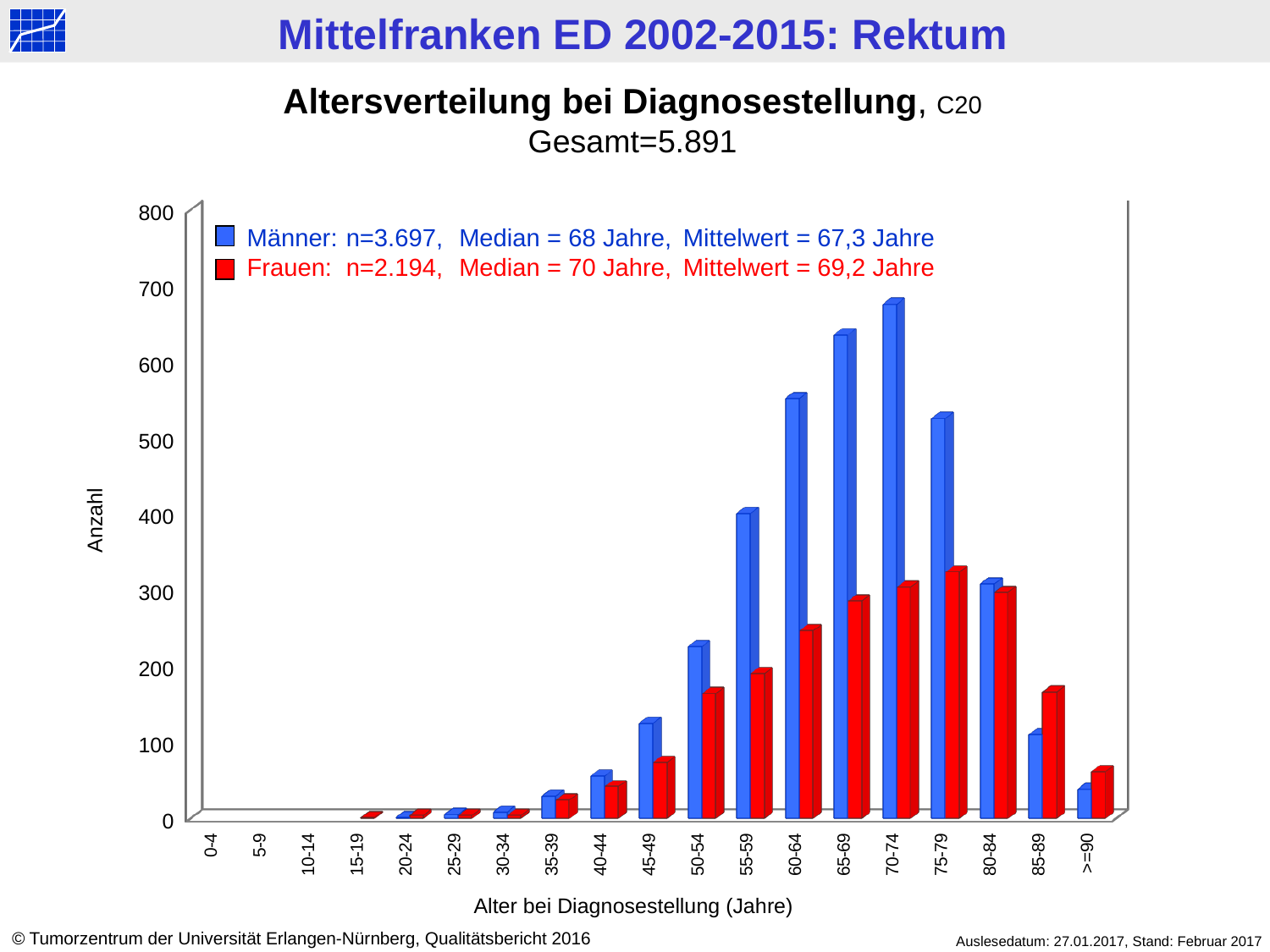

Altersverteilung bei Diagnosestellung, C20
Gesamt=5.891

[unsupported chart]

Männer: 	n=3.697, 	Median = 68 Jahre, 	Mittelwert = 67,3 Jahre
Frauen: 	n=2.194, 	Median = 70 Jahre,	Mittelwert = 69,2 Jahre

Anzahl
Alter bei Diagnosestellung (Jahre)